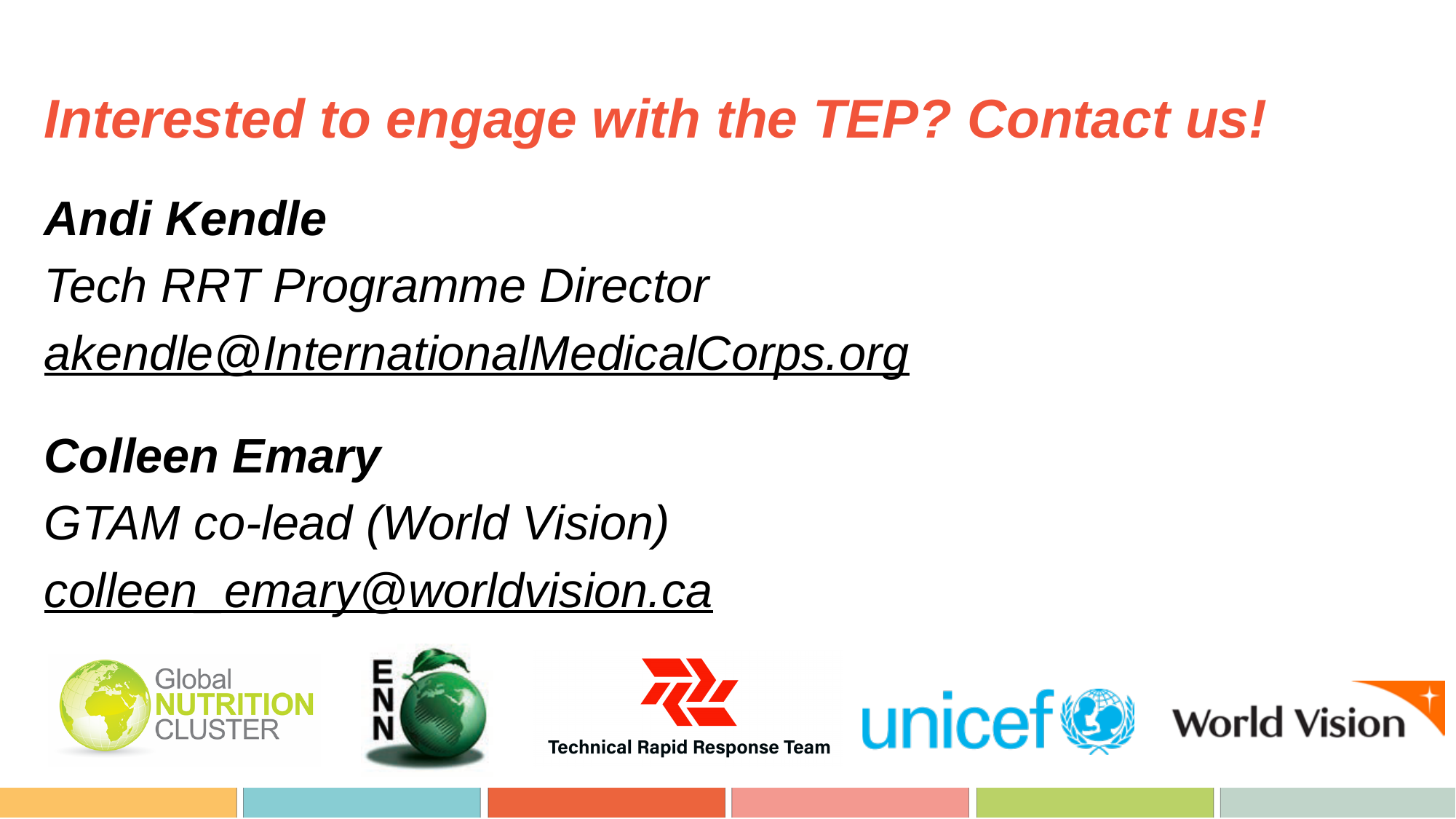

Interested to engage with the TEP? Contact us!

Andi Kendle
Tech RRT Programme Director
akendle@InternationalMedicalCorps.org

Colleen Emary
GTAM co-lead (World Vision)
colleen_emary@worldvision.ca